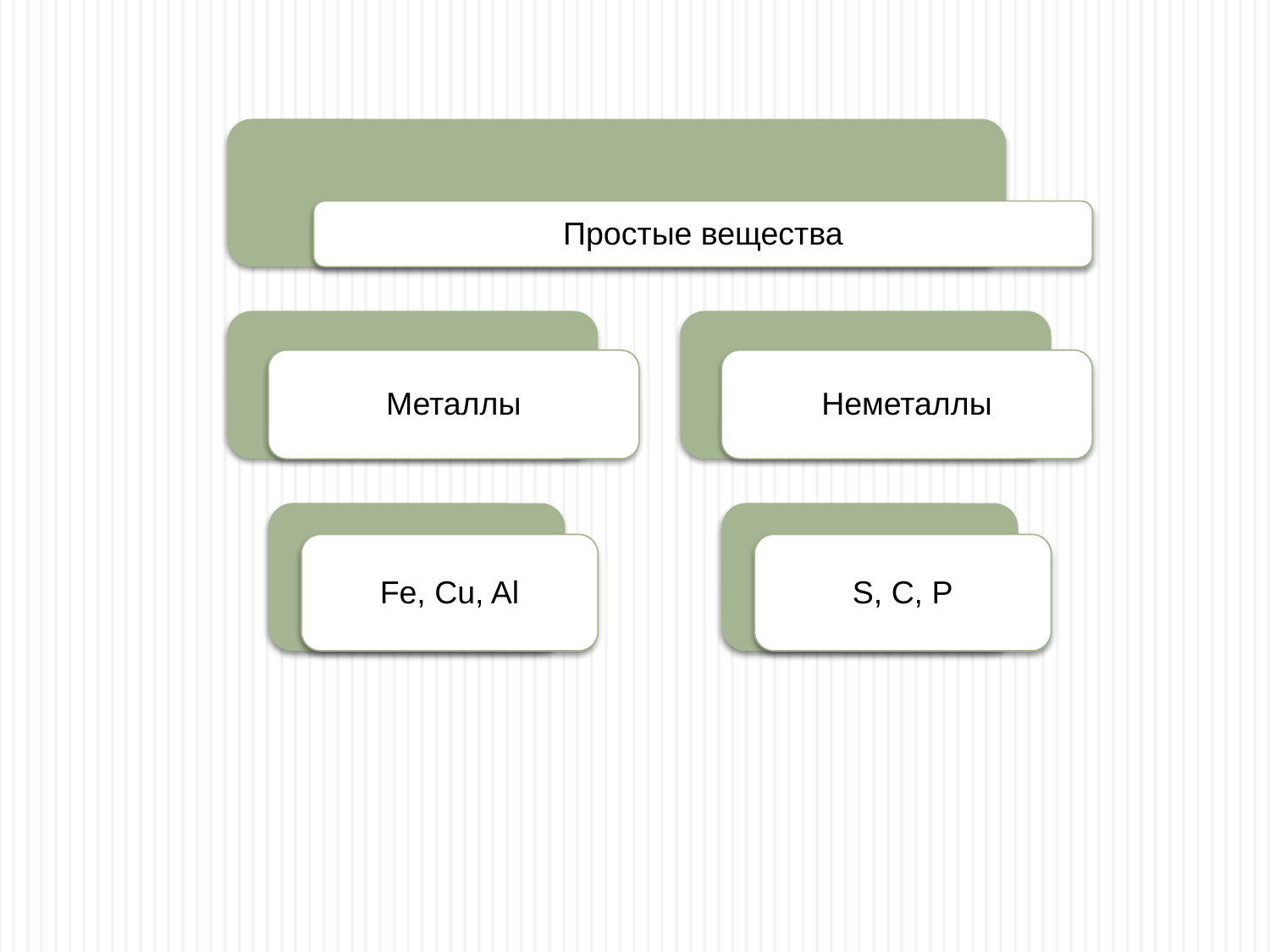

Простые вещества
Металлы
Fe, Cu, Al
Неметаллы
S, C, P